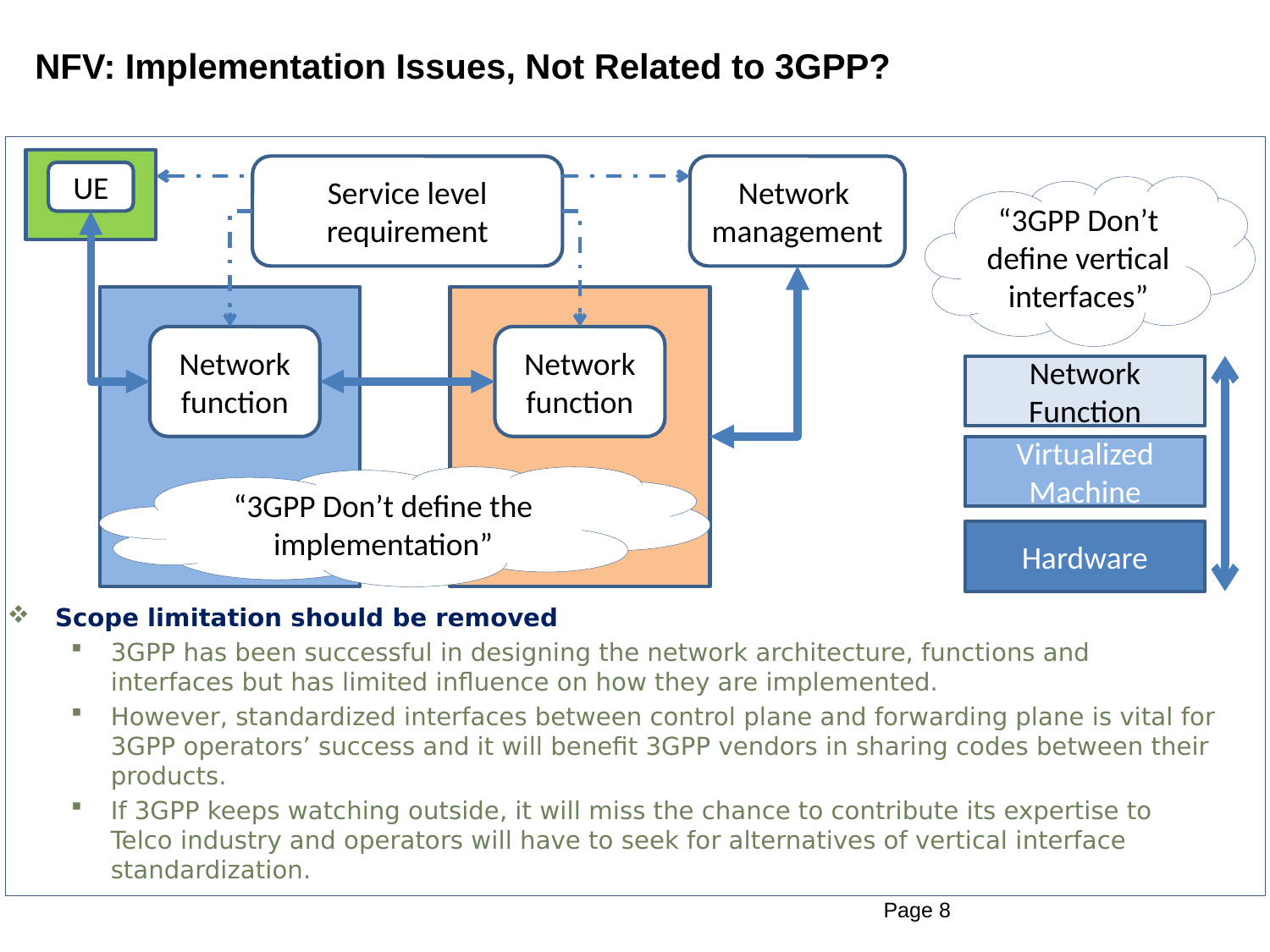

# NFV: Implementation Issues, Not Related to 3GPP?

UE
Service level requirement
Network
management
“3GPP Don’t define vertical interfaces”

Network
function
Network
function
Network Function
Virtualized Machine
“3GPP Don’t define the implementation”
Hardware
Scope limitation should be removed
3GPP has been successful in designing the network architecture, functions and interfaces but has limited influence on how they are implemented.
However, standardized interfaces between control plane and forwarding plane is vital for 3GPP operators’ success and it will benefit 3GPP vendors in sharing codes between their products.
If 3GPP keeps watching outside, it will miss the chance to contribute its expertise to Telco industry and operators will have to seek for alternatives of vertical interface standardization.